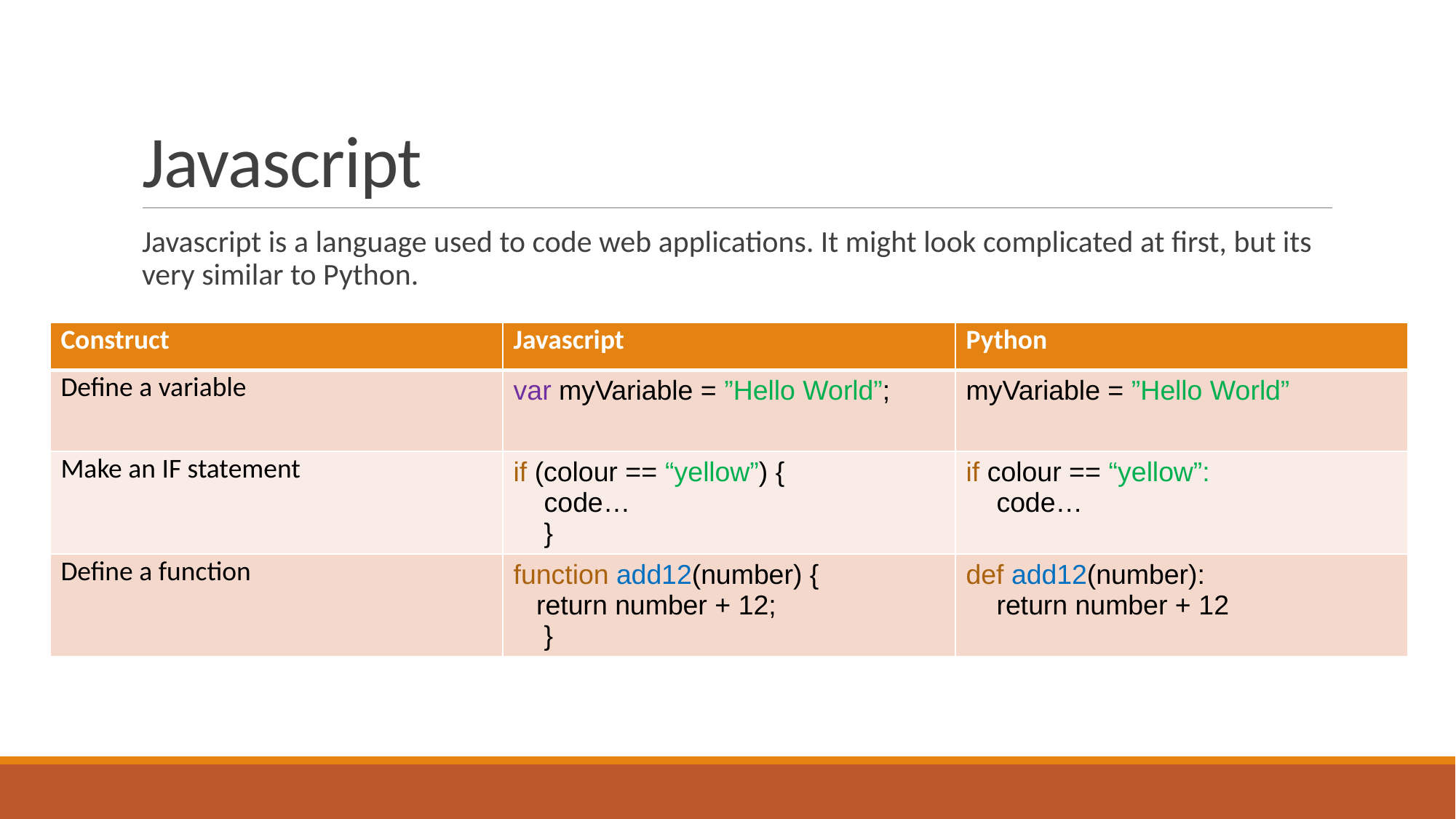

# Javascript
Javascript is a language used to code web applications. It might look complicated at first, but its very similar to Python.

| Construct | Javascript | Python |
| --- | --- | --- |
| Define a variable | var myVariable = ”Hello World”; | myVariable = ”Hello World” |
| Make an IF statement | if (colour == “yellow”) { code… } | if colour == “yellow”: code… |
| Define a function | function add12(number) { return number + 12; } | def add12(number): return number + 12 |